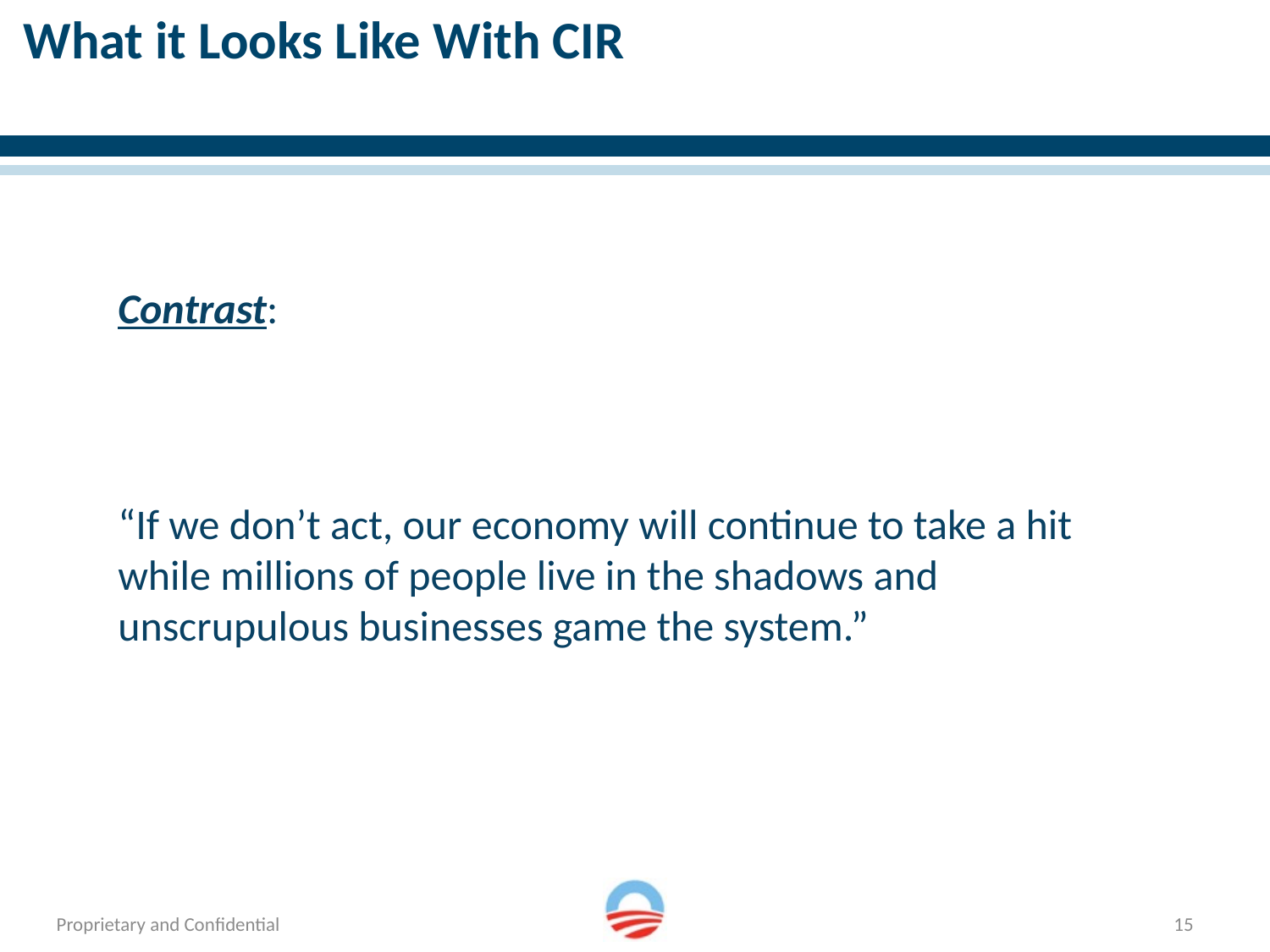

# What it Looks Like With CIR
Contrast:

“If we don’t act, our economy will continue to take a hit while millions of people live in the shadows and unscrupulous businesses game the system.”
15